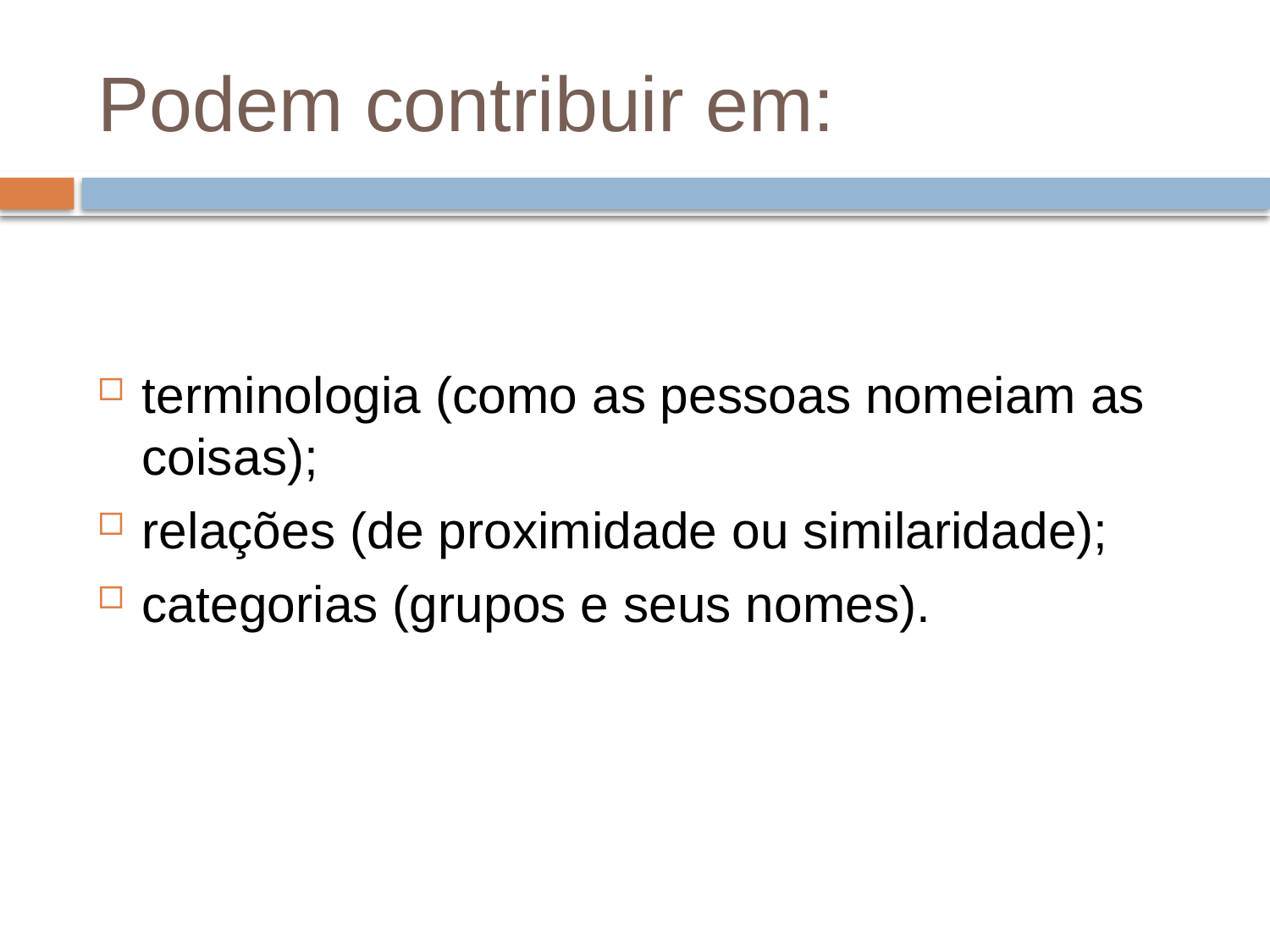

# Podem contribuir em:
terminologia (como as pessoas nomeiam as coisas);
relações (de proximidade ou similaridade);
categorias (grupos e seus nomes).